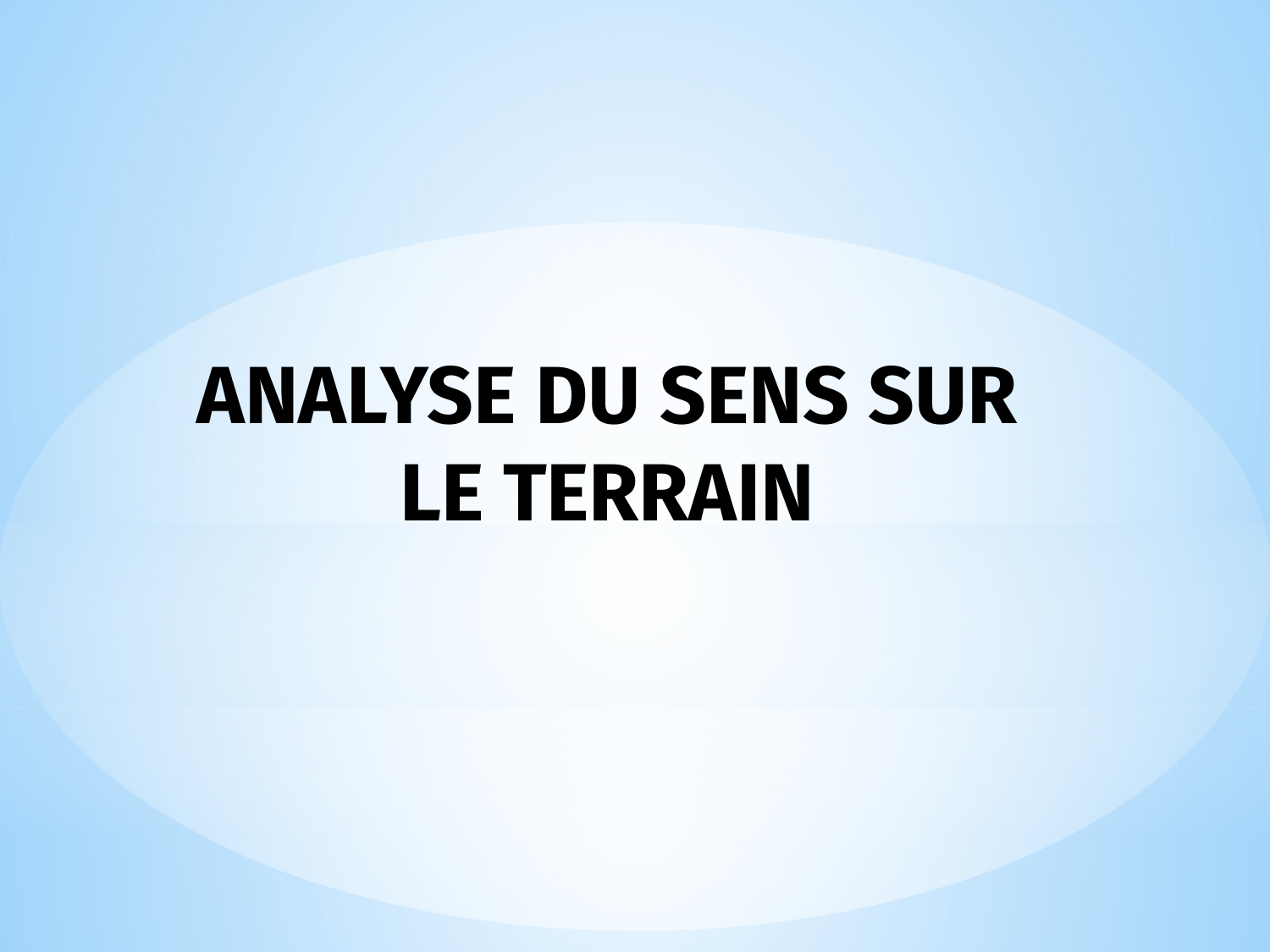

# ANALYSE DU SENS SUR LE TERRAIN